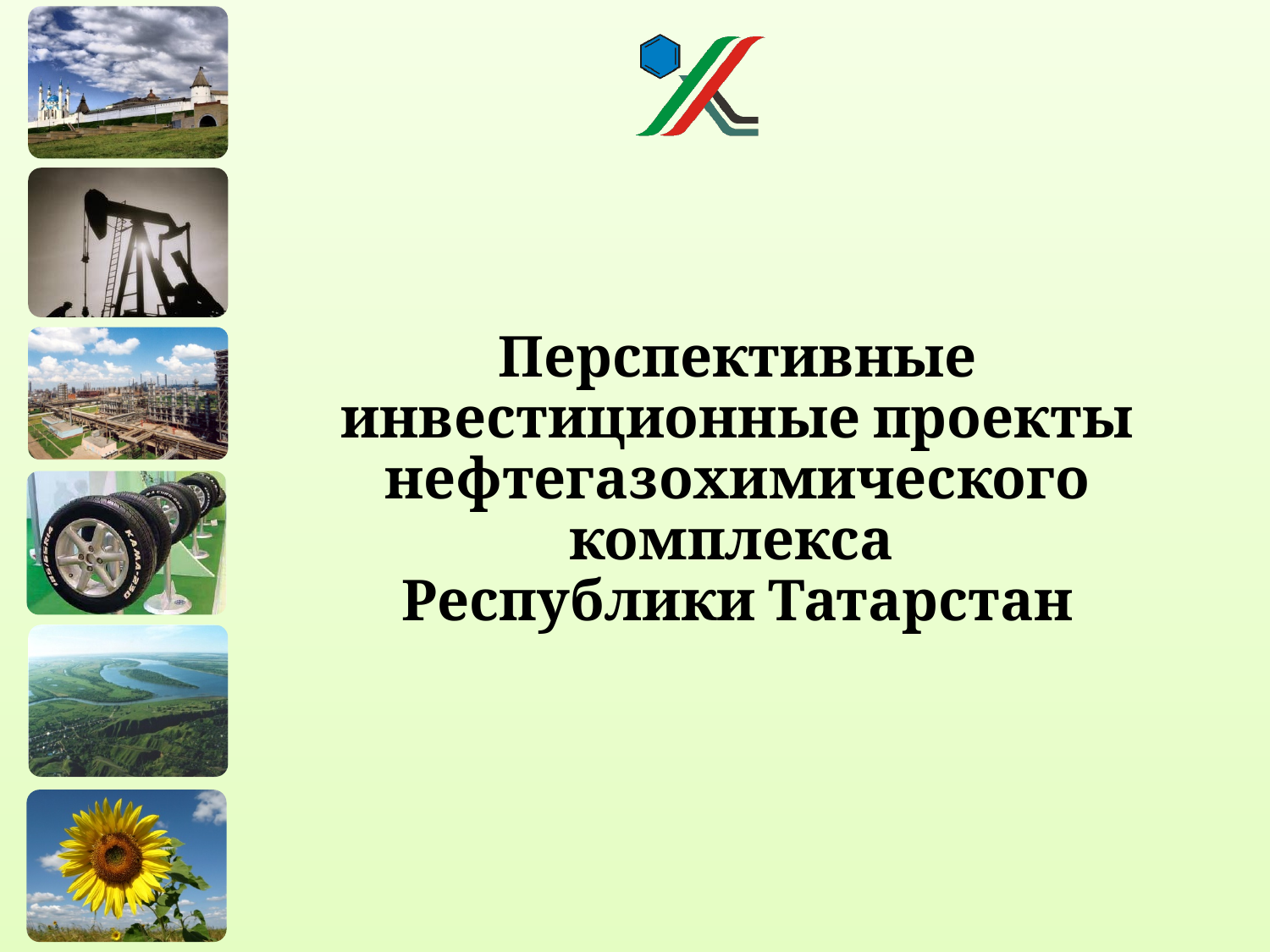

# Перспективные инвестиционные проекты нефтегазохимического комплекса Республики Татарстан